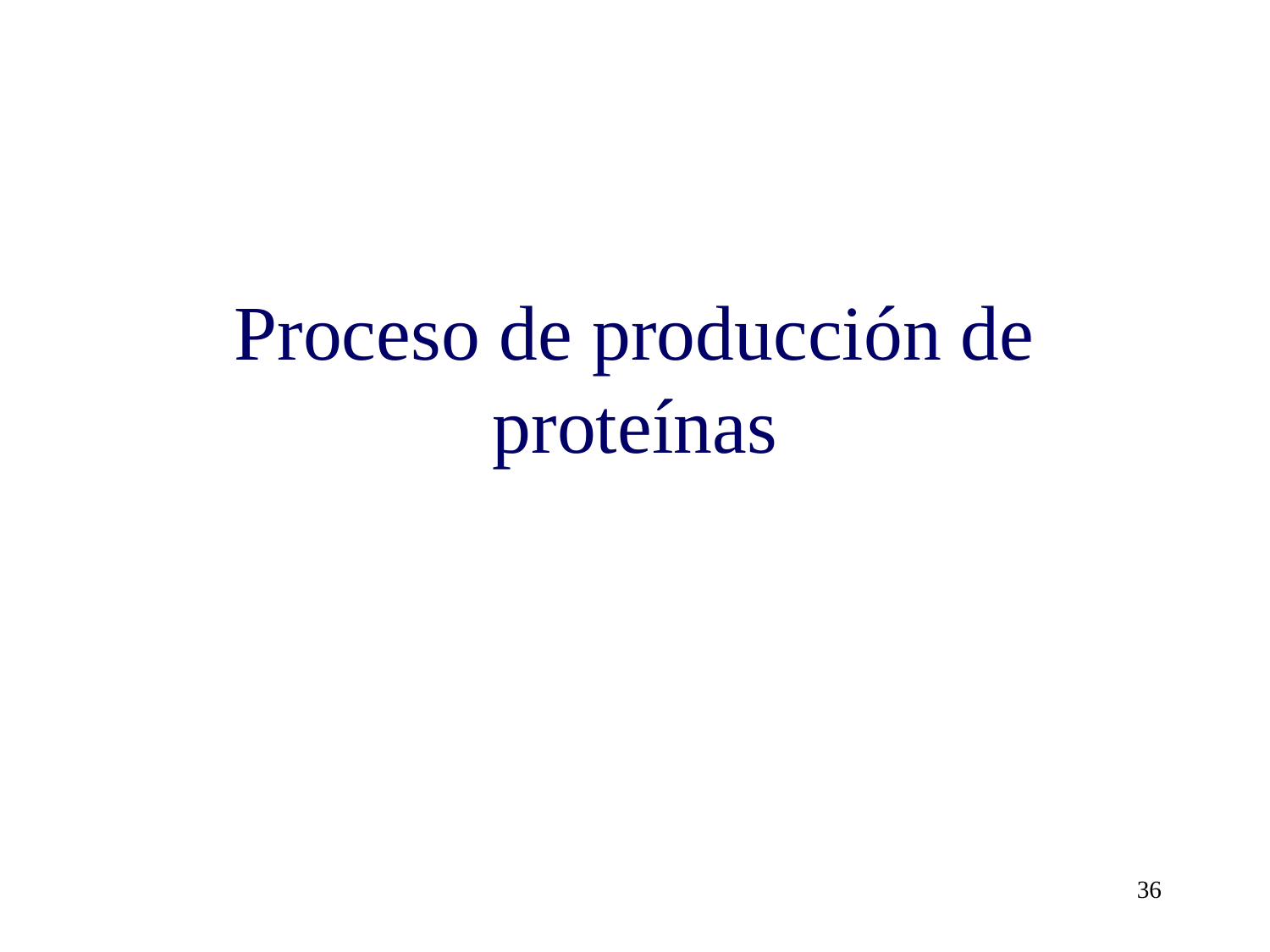

# Proceso de producción de proteínas
36